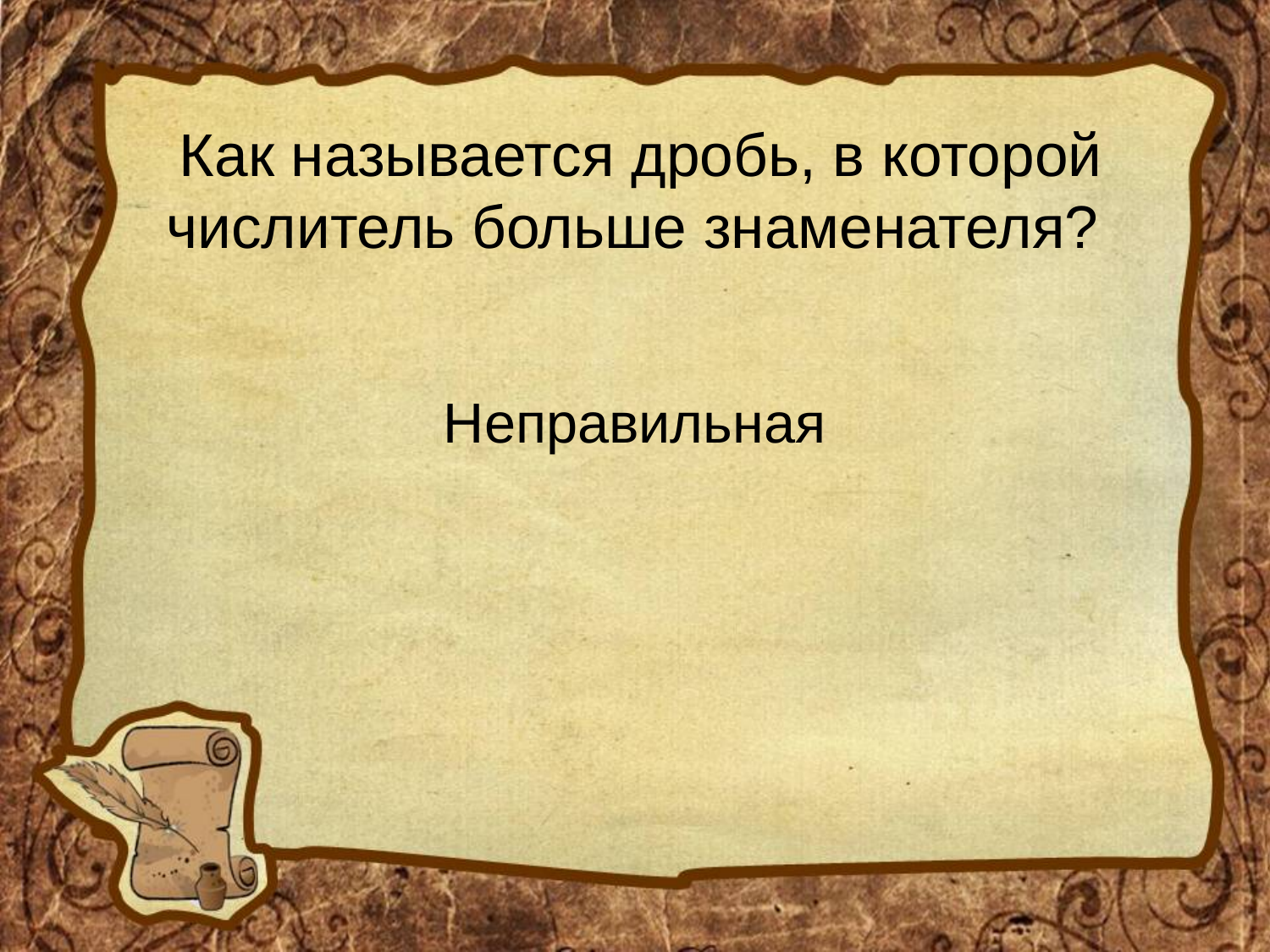

# Как называется дробь, в которой числитель больше знаменателя?

Неправильная